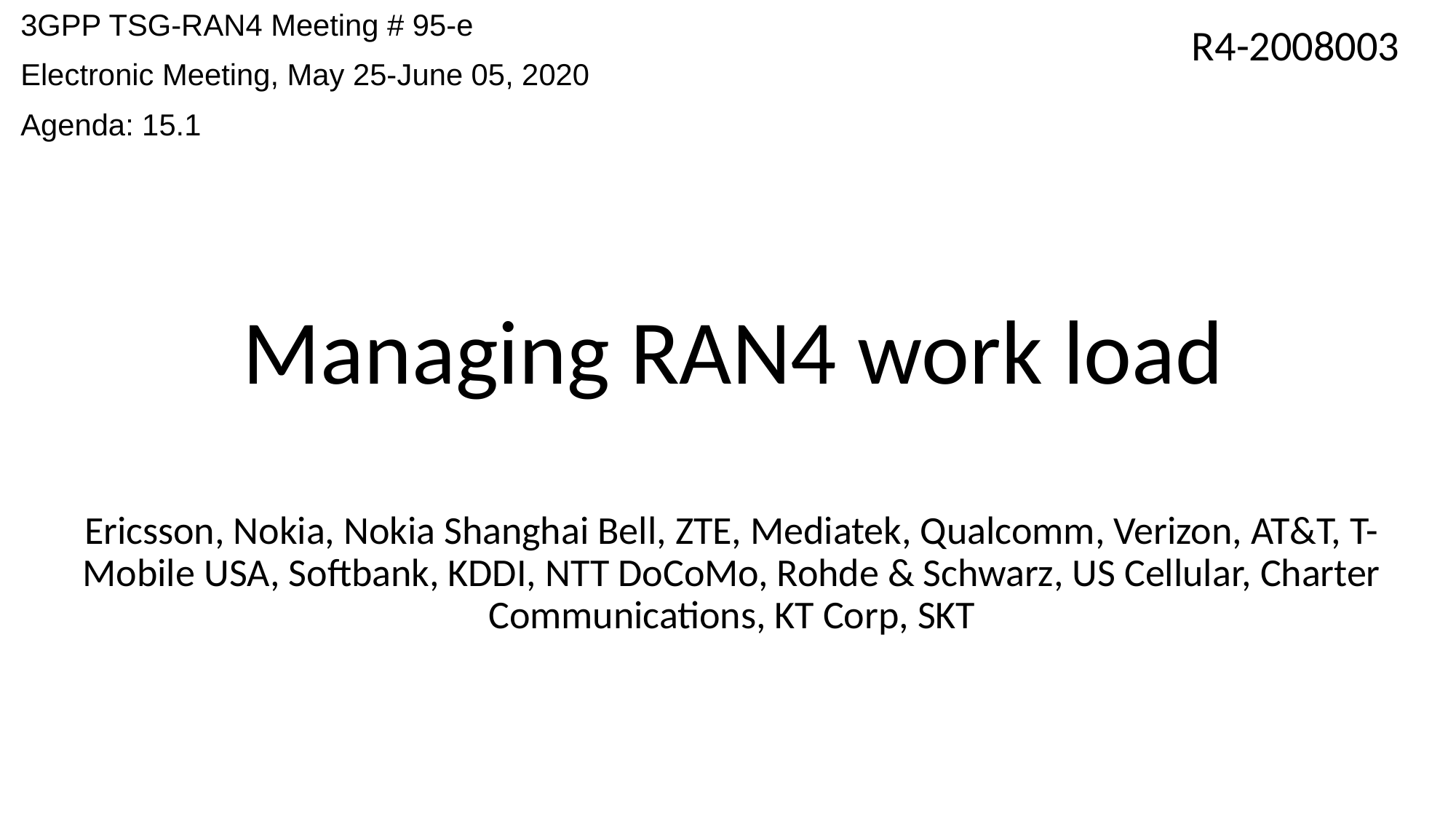

3GPP TSG-RAN4 Meeting # 95-e
Electronic Meeting, May 25-June 05, 2020
Agenda: 15.1
R4-2008003
# Managing RAN4 work load
Ericsson, Nokia, Nokia Shanghai Bell, ZTE, Mediatek, Qualcomm, Verizon, AT&T, T-Mobile USA, Softbank, KDDI, NTT DoCoMo, Rohde & Schwarz, US Cellular, Charter Communications, KT Corp, SKT